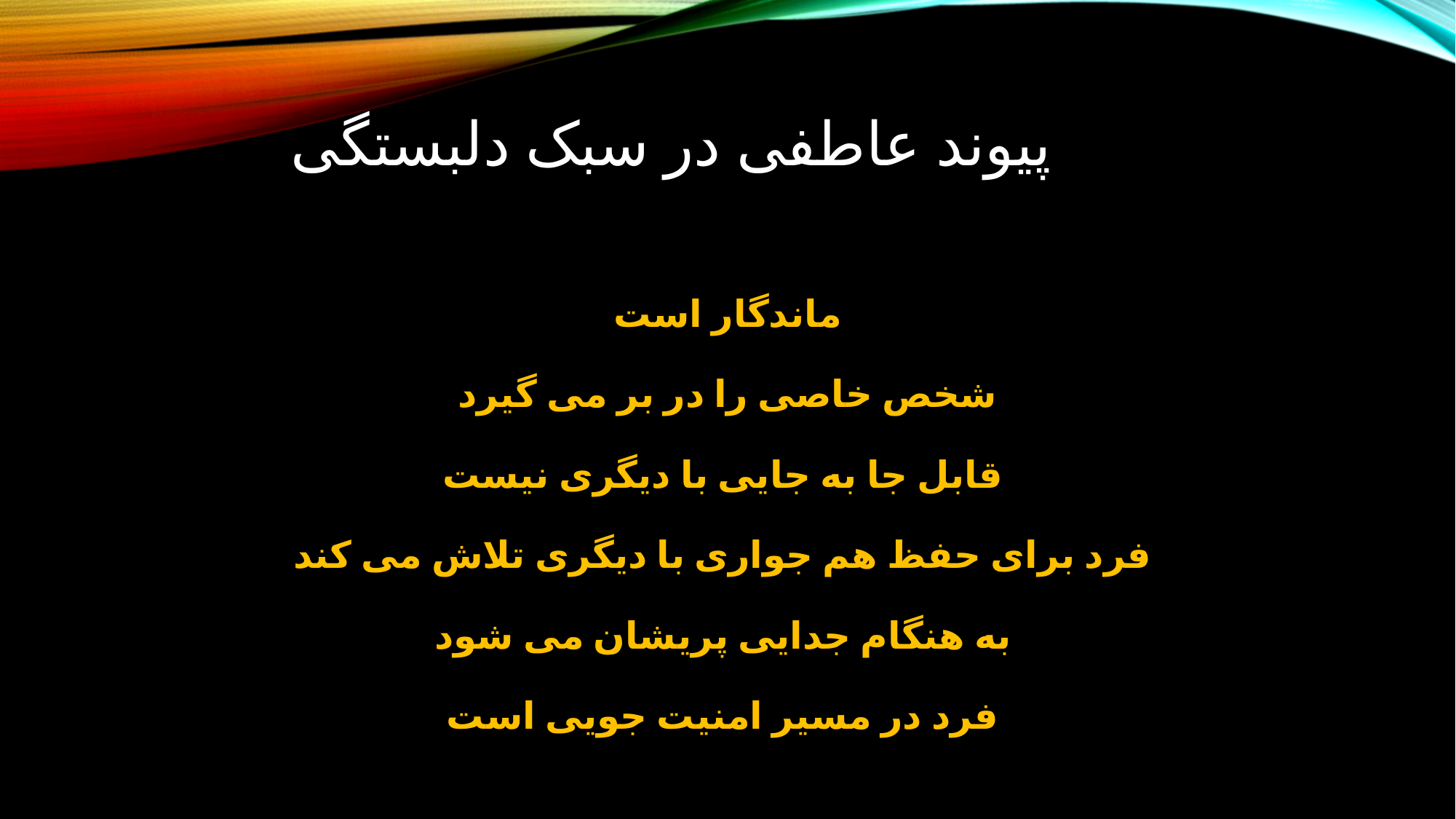

# پیوند عاطفی در سبک دلبستگی
ماندگار است
شخص خاصی را در بر می گیرد
قابل جا به جایی با دیگری نیست
فرد برای حفظ هم جواری با دیگری تلاش می کند
به هنگام جدایی پریشان می شود
فرد در مسیر امنیت جویی است